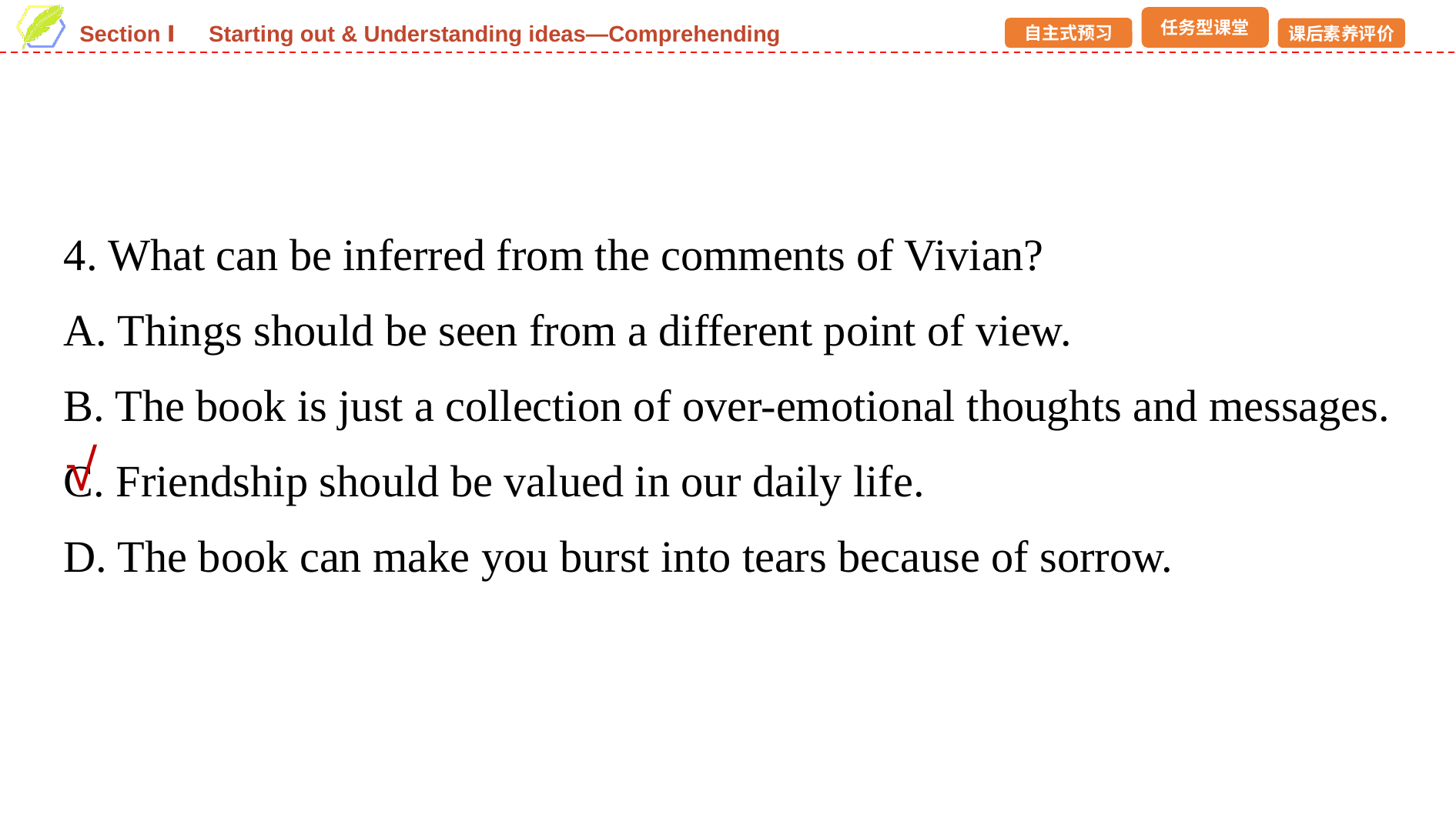

4. What can be inferred from the comments of Vivian?
A. Things should be seen from a different point of view.
B. The book is just a collection of over-emotional thoughts and messages.
C. Friendship should be valued in our daily life.
D. The book can make you burst into tears because of sorrow.
√